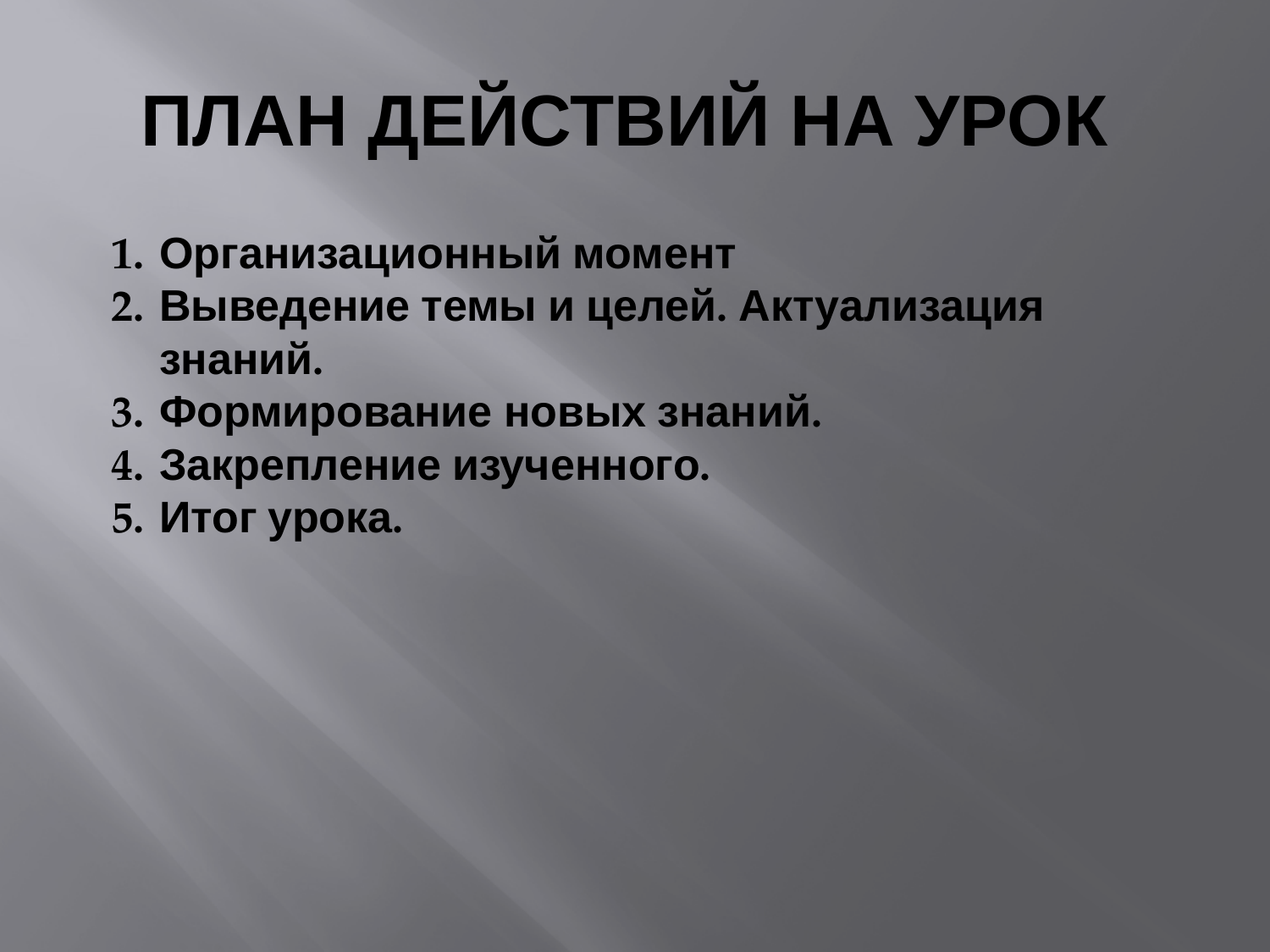

# ПЛАН ДЕЙСТВИЙ НА УРОК
Организационный момент
Выведение темы и целей. Актуализация знаний.
Формирование новых знаний.
Закрепление изученного.
Итог урока.